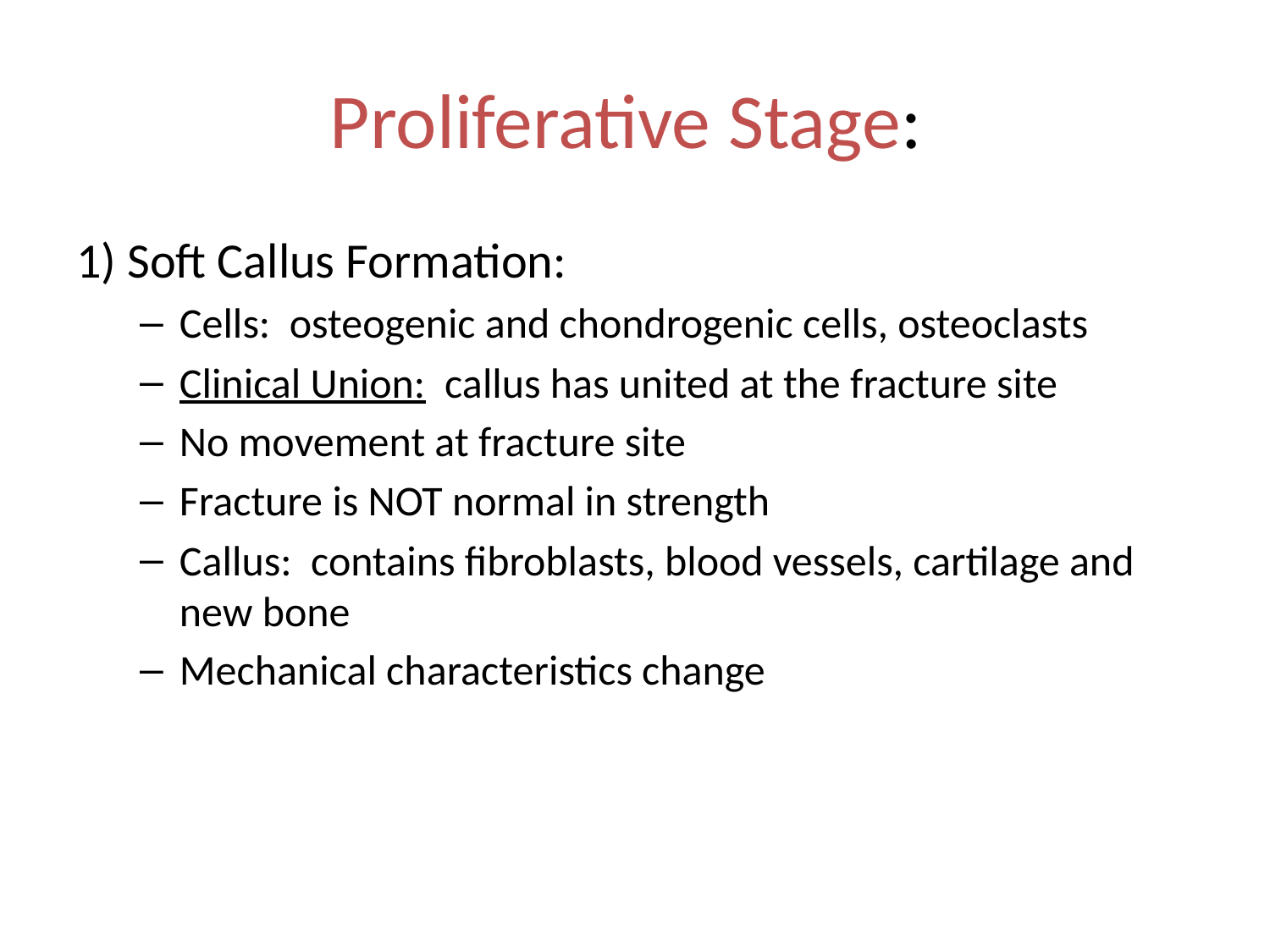

# Proliferative Stage:
1) Soft Callus Formation:
Cells:  osteogenic and chondrogenic cells, osteoclasts
Clinical Union:  callus has united at the fracture site
No movement at fracture site
Fracture is NOT normal in strength
Callus:  contains fibroblasts, blood vessels, cartilage and new bone
Mechanical characteristics change